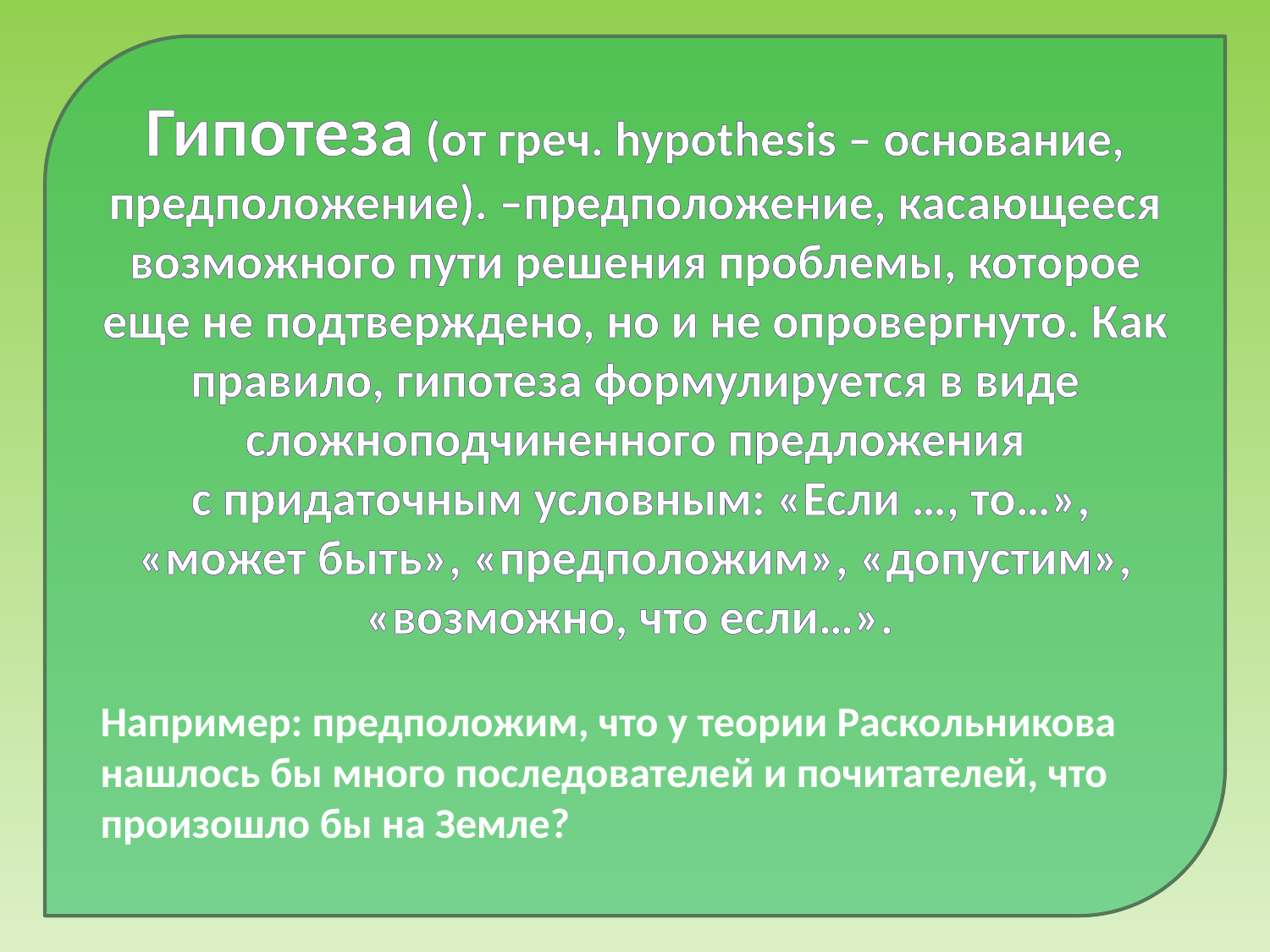

Гипотеза (от греч. hypothesis – основание, предположение). –предположение, касающееся возможного пути решения проблемы, которое еще не подтверждено, но и не опровергнуто. Как правило, гипотеза формулируется в виде сложноподчиненного предложения
 с придаточным условным: «Если …, то…», «может быть», «предположим», «допустим», «возможно, что если…».

Например: предположим, что у теории Раскольникова нашлось бы много последователей и почитателей, что произошло бы на Земле?
#